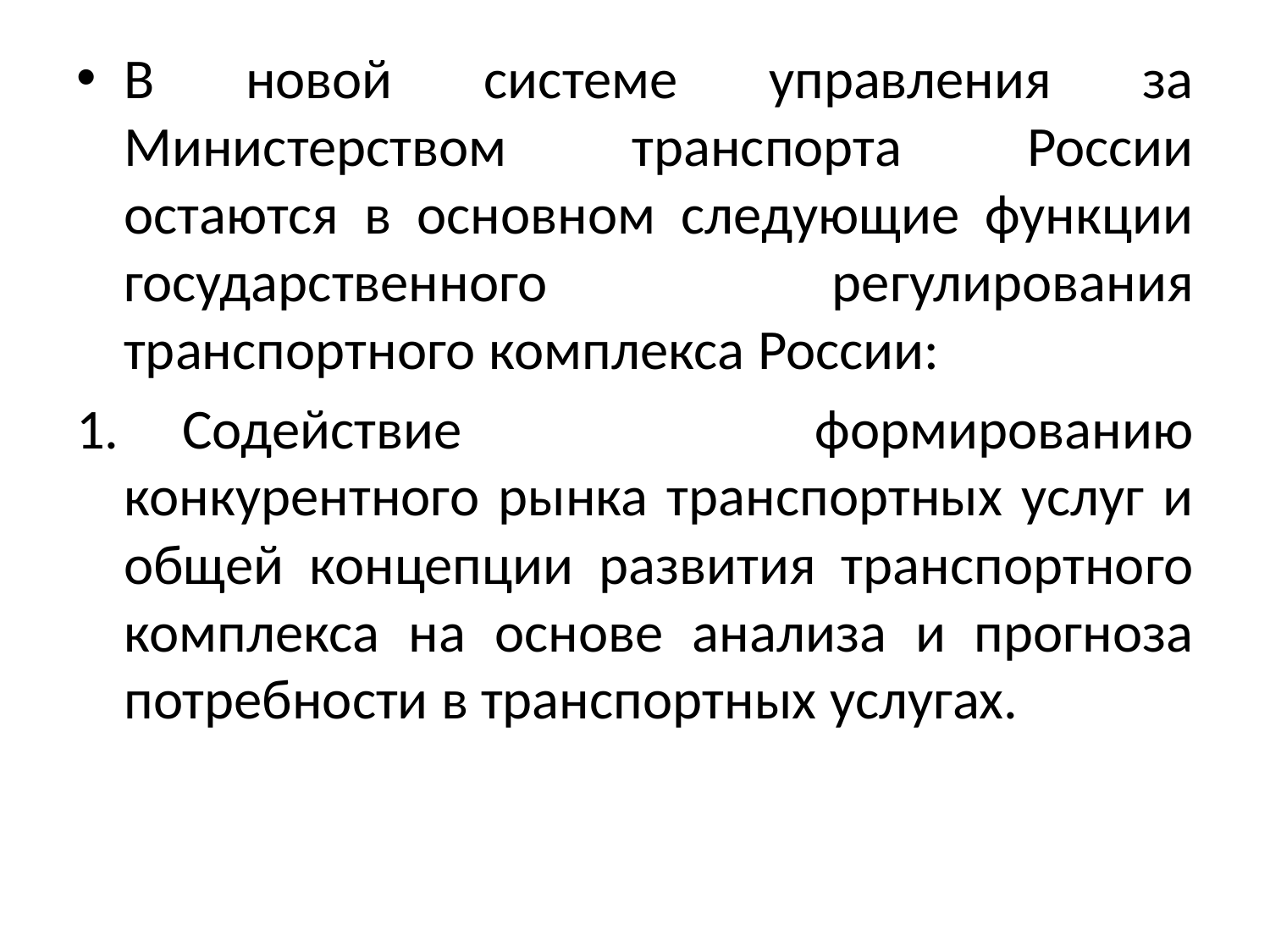

В новой системе управления за Министерством транспорта России остаются в основном следующие функции государственного регулирования транспортного комплекса России:
1.     Содействие формированию конкурентного рынка транспортных услуг и общей концепции развития транспортного комплекса на основе анализа и прогноза потребности в транспортных услугах.